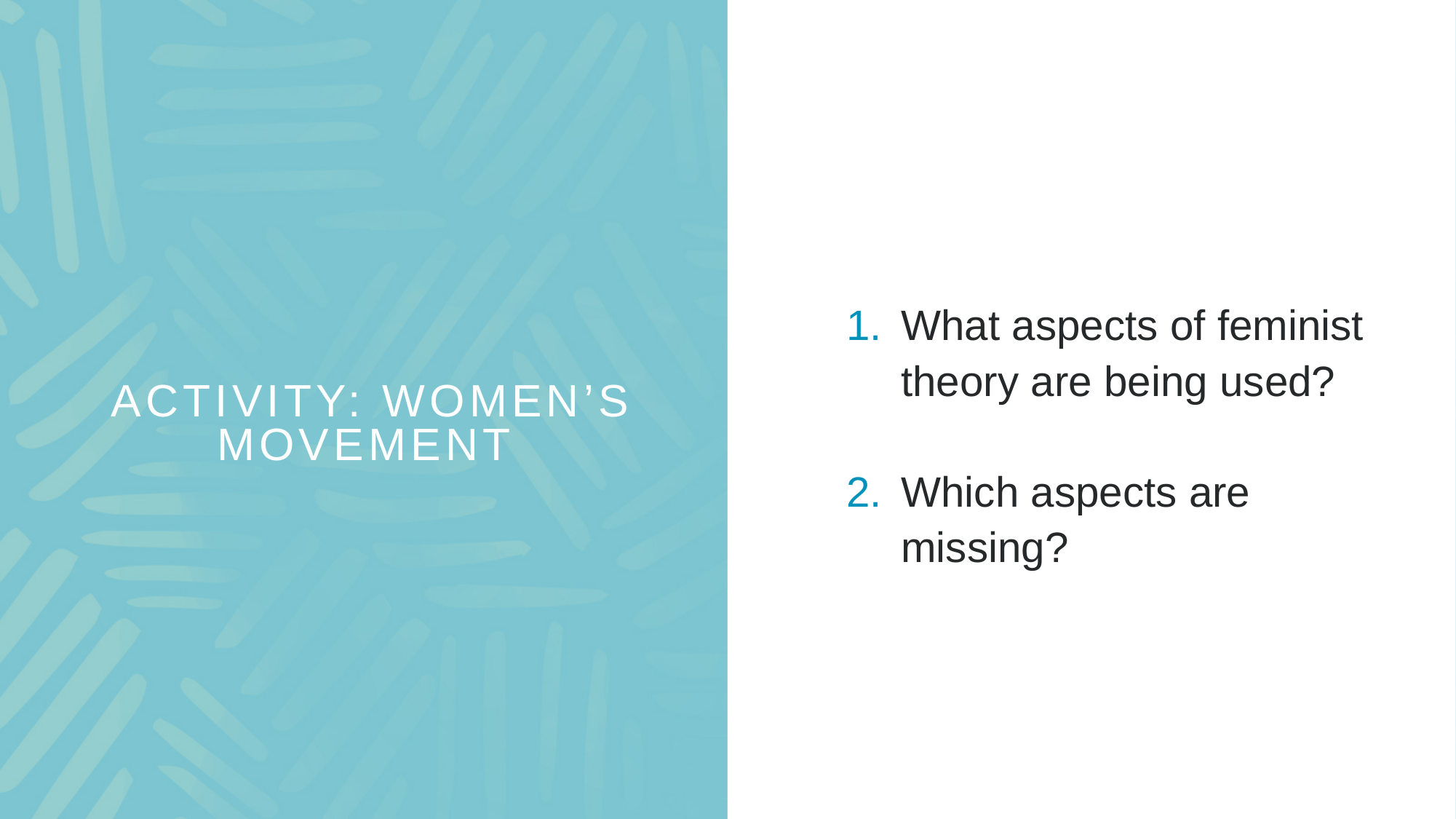

What aspects of feminist theory are being used?
Which aspects are missing?
# activity: Women’s movement